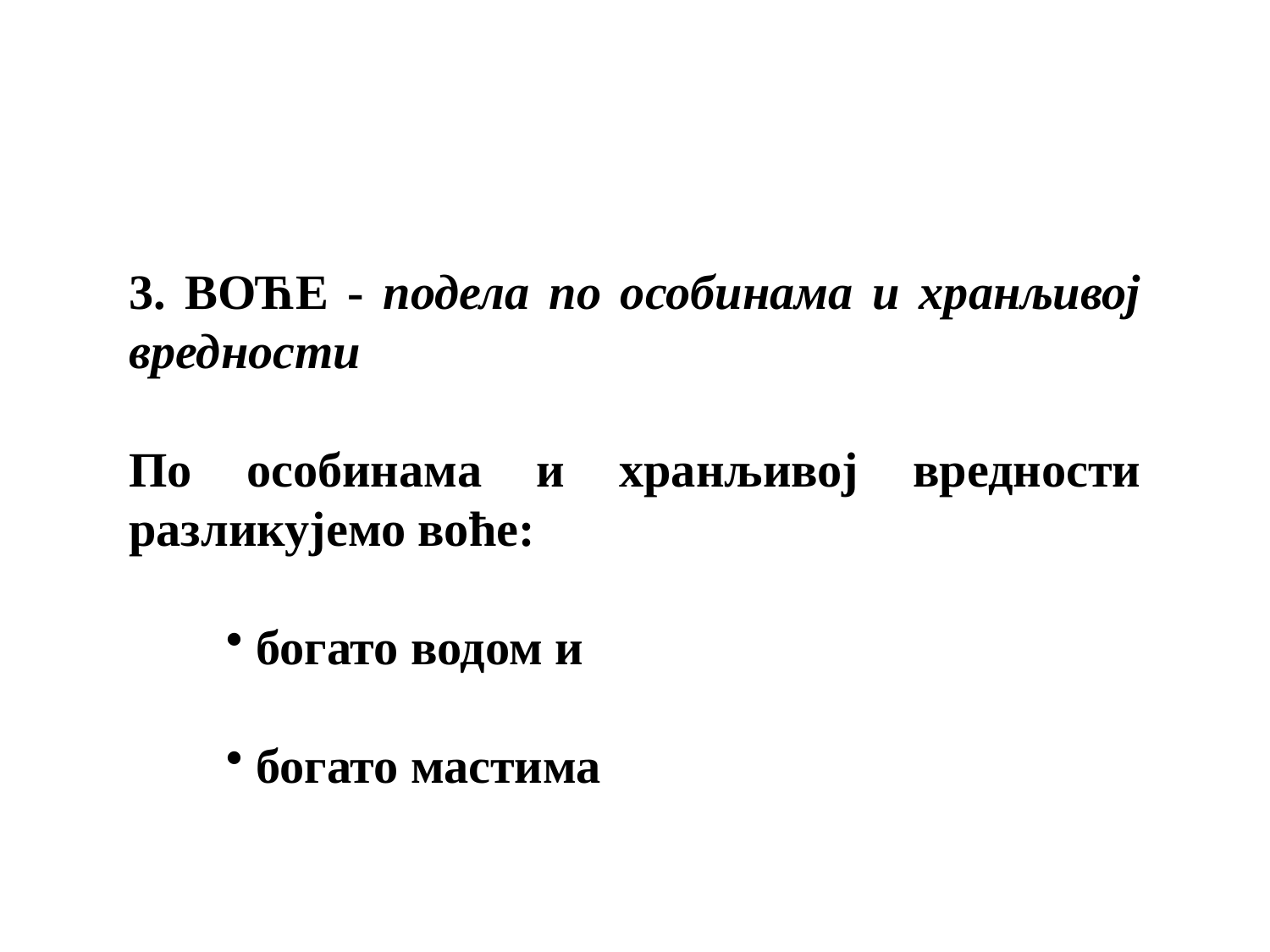

3. ВОЋЕ - подела по особинама и хранљивој вредности

По особинама и хранљивој вредности разликујемо воће:

богато водом и

богато мастима